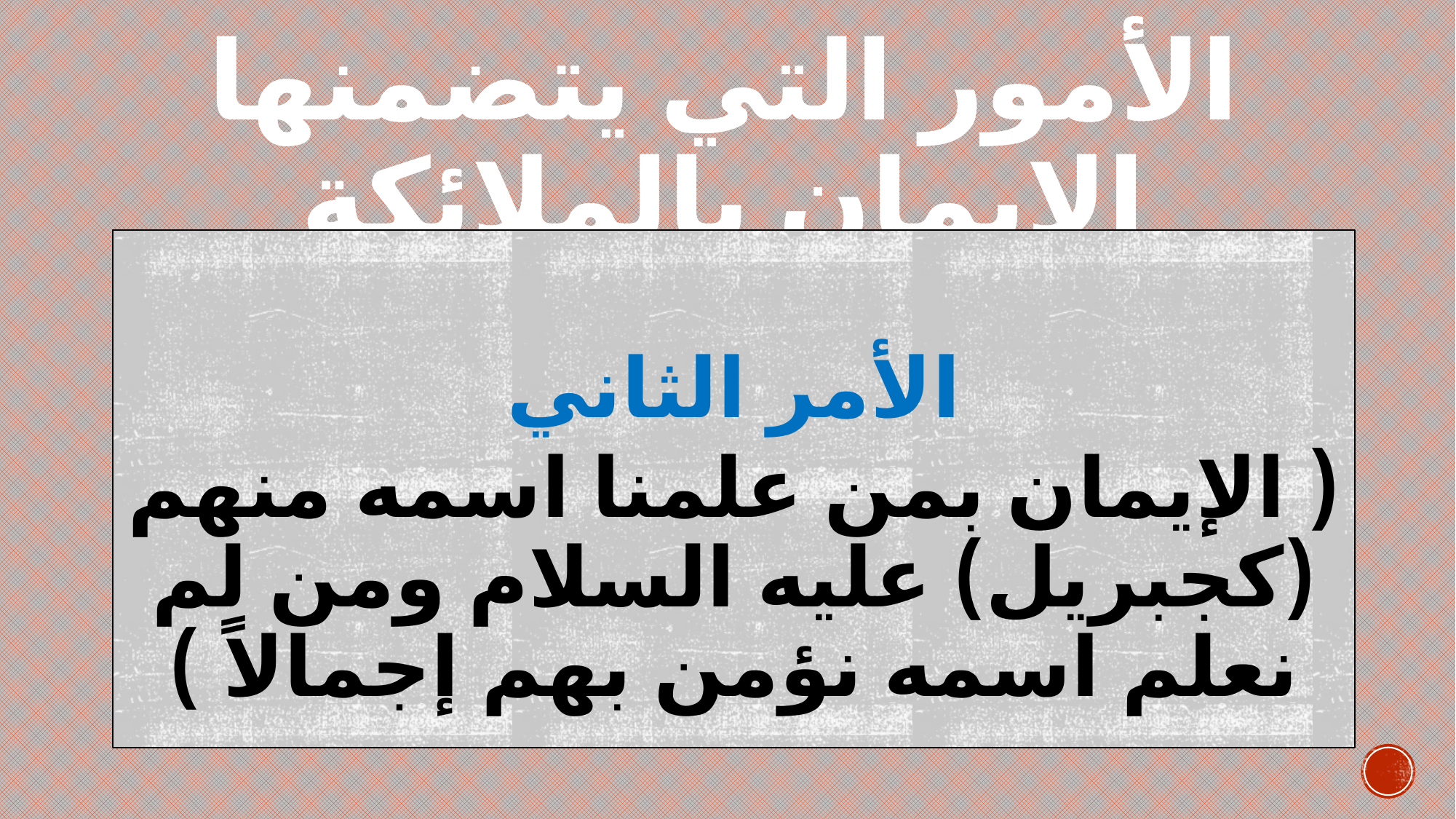

# الأمور التي يتضمنها الإيمان بالملائكة

الأمر الثاني
( الإيمان بمن علمنا اسمه منهم (كجبريل) عليه السلام ومن لم نعلم اسمه نؤمن بهم إجمالاً )